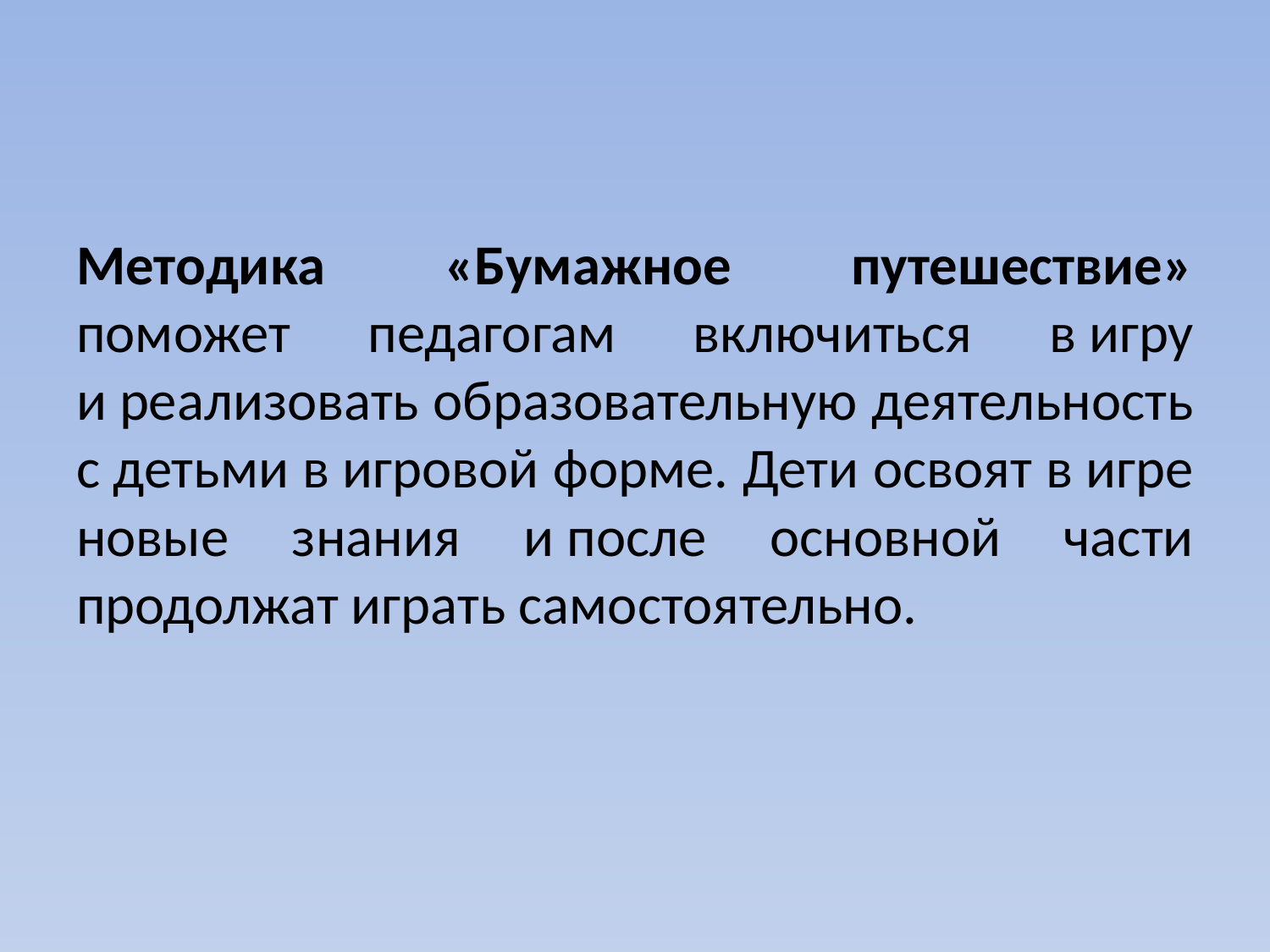

Методика «Бумажное путешествие» поможет педагогам включиться в игру и реализовать образовательную деятельность с детьми в игровой форме. Дети освоят в игре новые знания и после основной части продолжат играть самостоятельно.